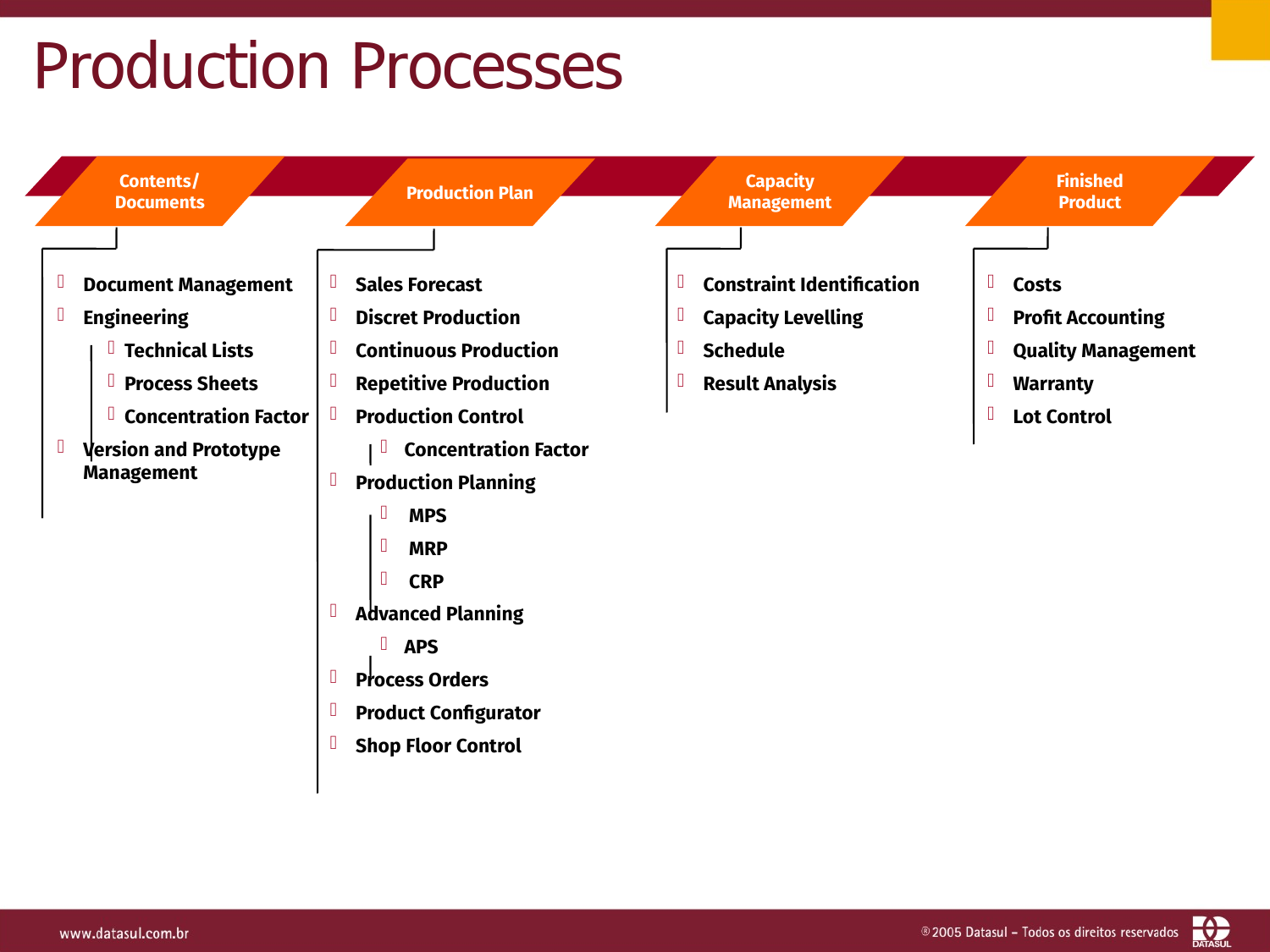

# Production Processes

Contents/ Documents
Capacity Management
Finished Product
Production Plan

Document Management
Engineering
 Technical Lists
 Process Sheets
 Concentration Factor
Version and Prototype Management
Sales Forecast
Discret Production
Continuous Production
Repetitive Production
Production Control
Concentration Factor
Production Planning
 MPS
 MRP
 CRP
Advanced Planning
APS
Process Orders
Product Configurator
Shop Floor Control
Constraint Identification
Capacity Levelling
Schedule
Result Analysis
Costs
Profit Accounting
Quality Management
Warranty
Lot Control